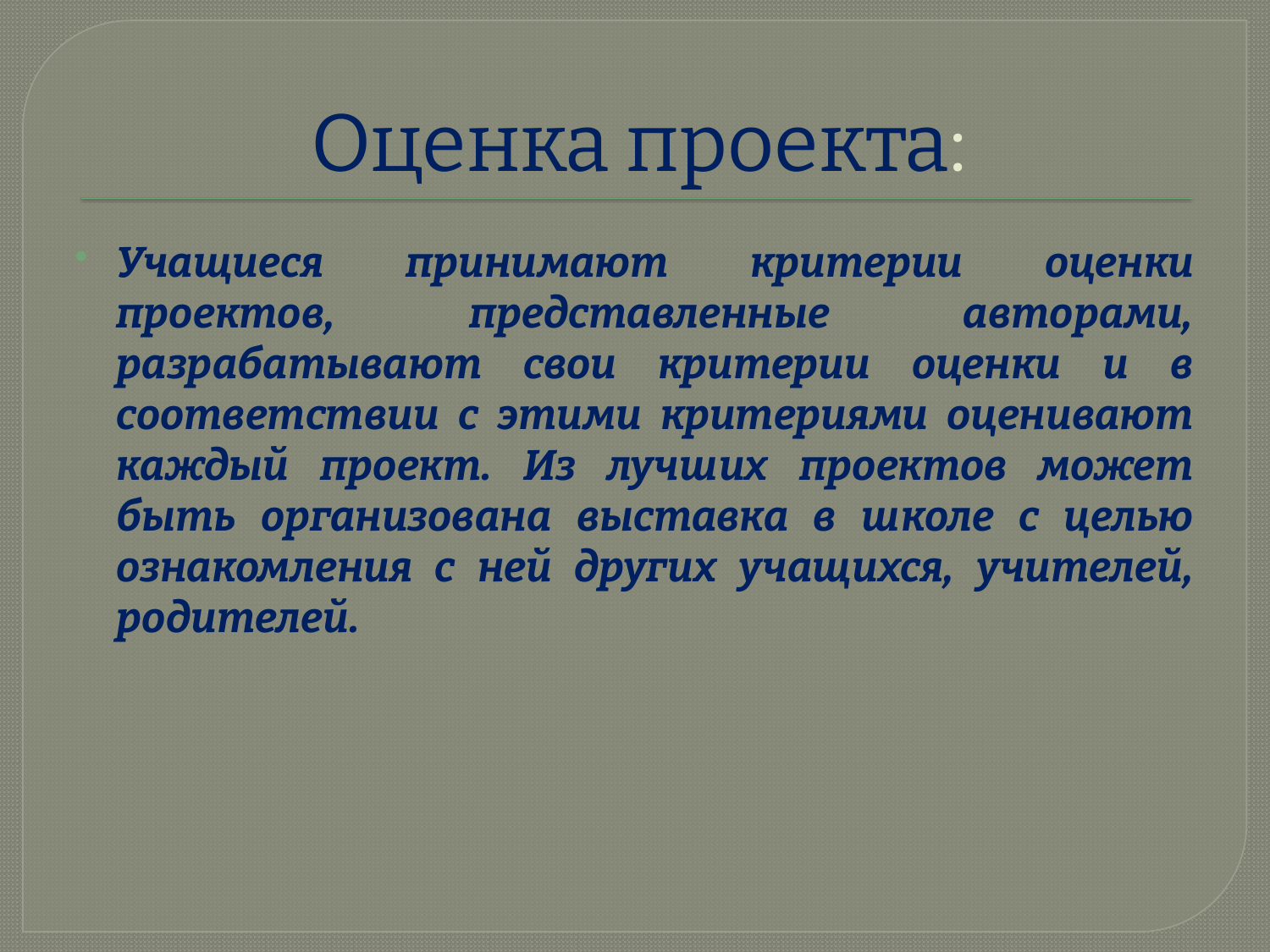

# Оценка проекта:
Учащиеся принимают критерии оценки проектов, представленные авторами, разрабатывают свои критерии оценки и в соответствии с этими критериями оценивают каждый проект. Из лучших проектов может быть организована выставка в школе с целью ознакомления с ней других учащихся, учителей, родителей.